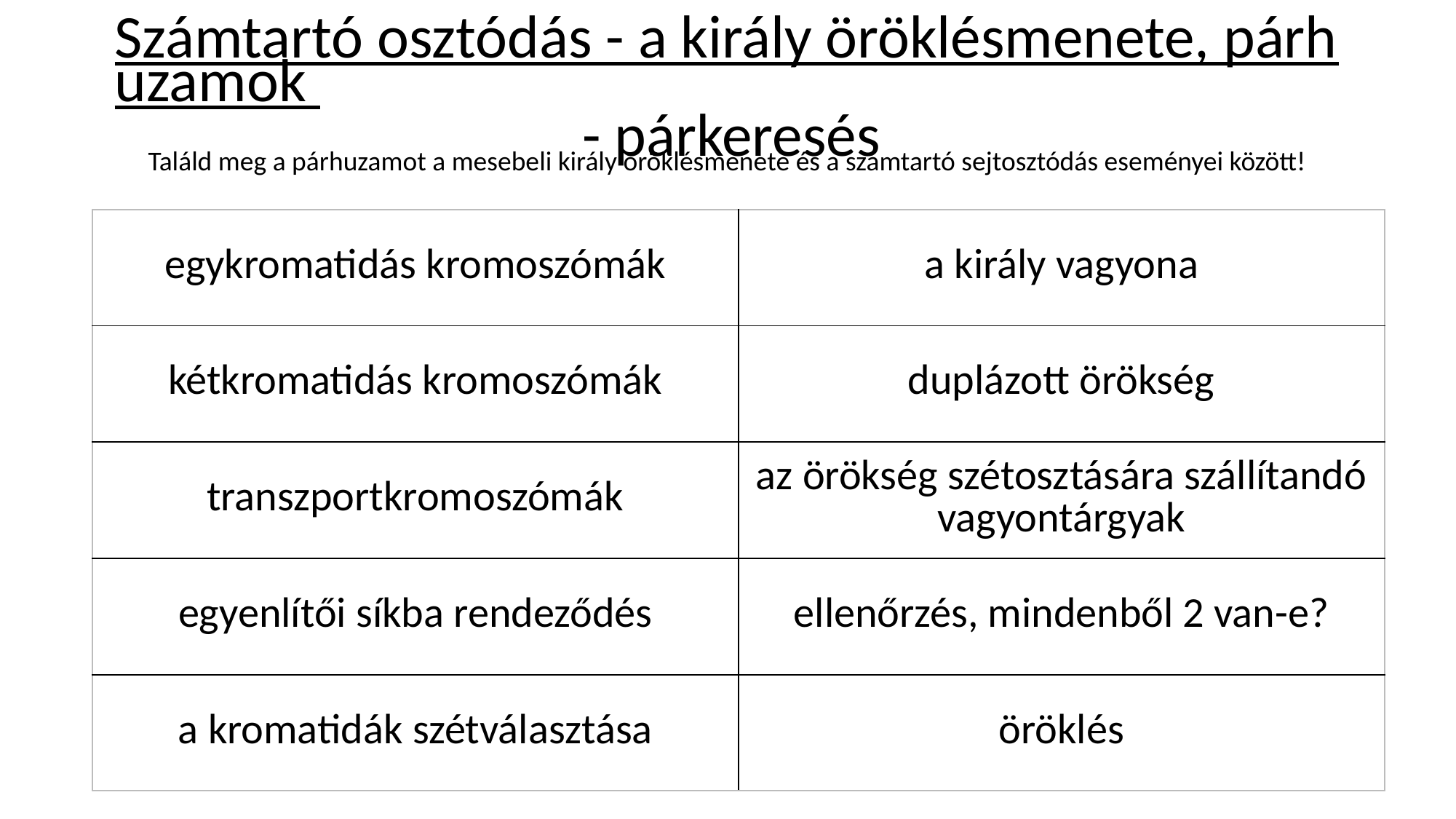

# Számtartó osztódás - a király öröklésmenete, párhuzamok - párkeresés
Találd meg a párhuzamot a mesebeli király öröklésmenete és a számtartó sejtosztódás eseményei között!
| egykromatidás kromoszómák | a király vagyona |
| --- | --- |
| kétkromatidás kromoszómák | duplázott örökség |
| transzportkromoszómák | az örökség szétosztására szállítandó vagyontárgyak |
| egyenlítői síkba rendeződés | ellenőrzés, mindenből 2 van-e? |
| a kromatidák szétválasztása | öröklés |